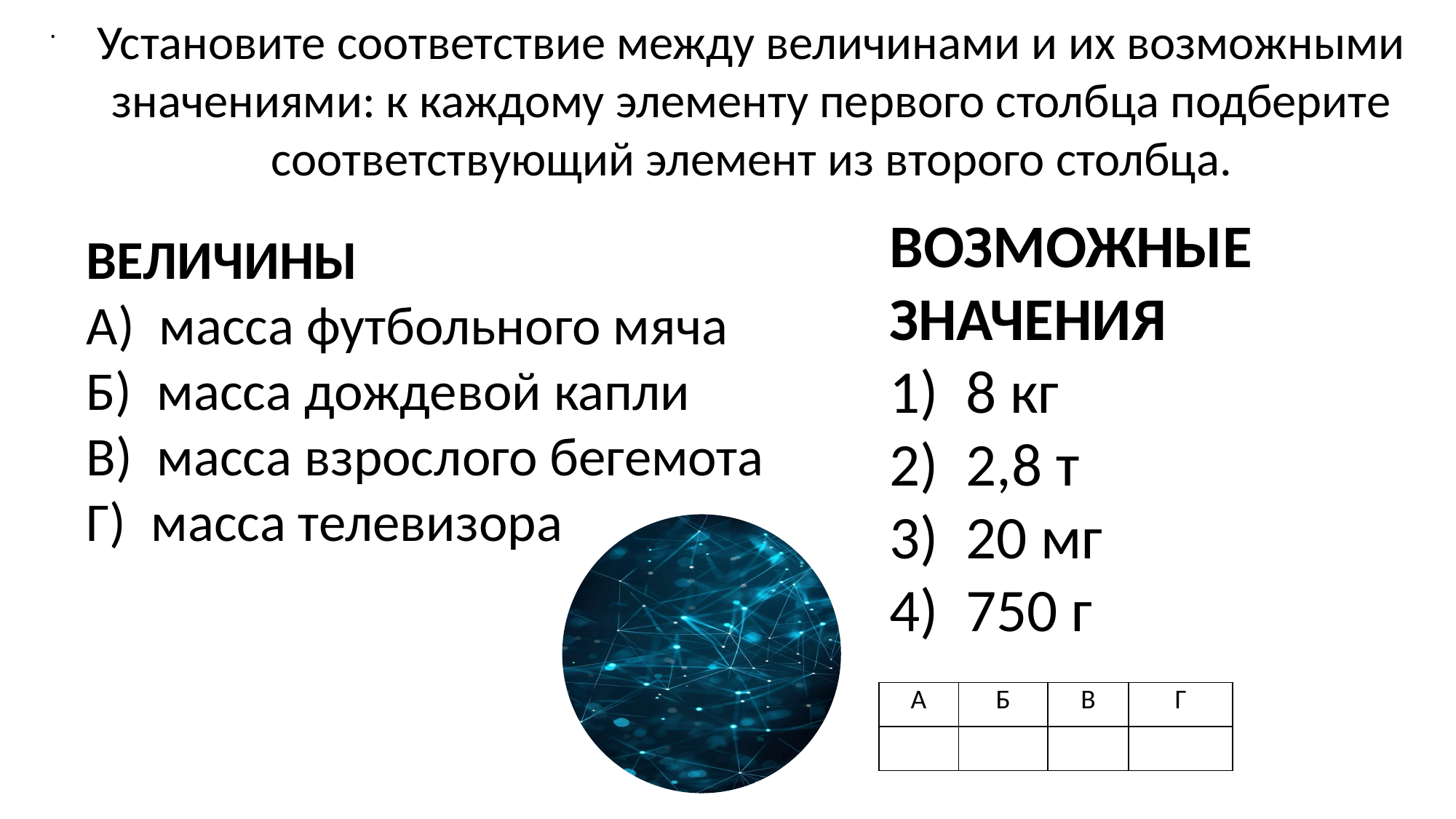

#
.
Установите соответствие между величинами и их возможными значениями: к каждому элементу первого столбца подберите соответствующий элемент из второго столбца.
ВОЗМОЖНЫЕ ЗНАЧЕНИЯ
1)  8 кг
2)  2,8 т
3)  20 мг
4)  750 г
ВЕЛИЧИНЫ
А)  масса футбольного мяча
Б)  масса дождевой капли
В)  масса взрослого бегемота
Г)  масса телевизора

| А | Б | В | Г |
| --- | --- | --- | --- |
|  |  |  |  |